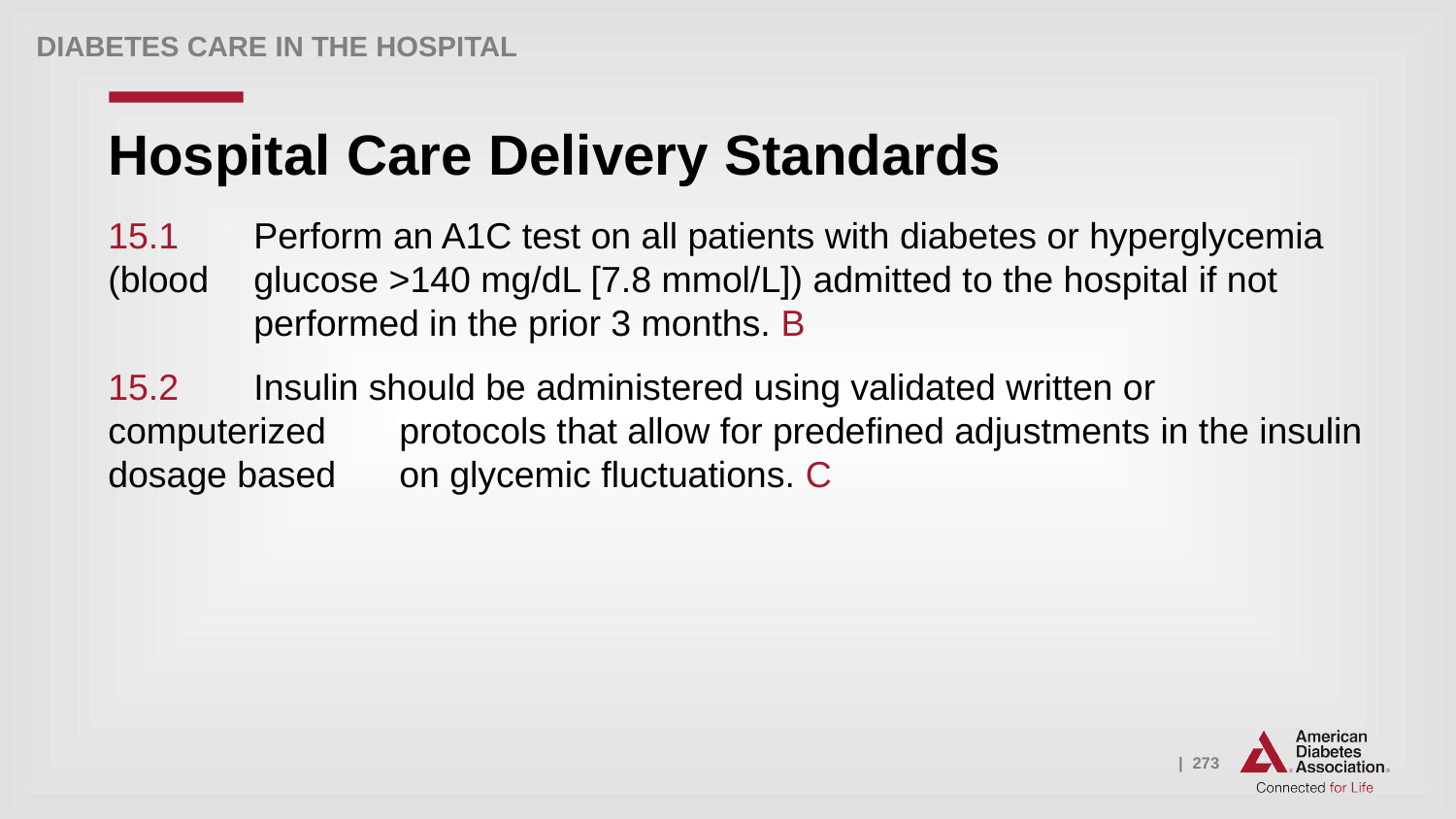

Diabetes Care in the Hospital
# Hospital Care Delivery Standards
15.1 	Perform an A1C test on all patients with diabetes or hyperglycemia (blood 	glucose >140 mg/dL [7.8 mmol/L]) admitted to the hospital if not 	performed in the prior 3 months. B
15.2 	Insulin should be administered using validated written or computerized 	protocols that allow for predefined adjustments in the insulin dosage based 	on glycemic fluctuations. C